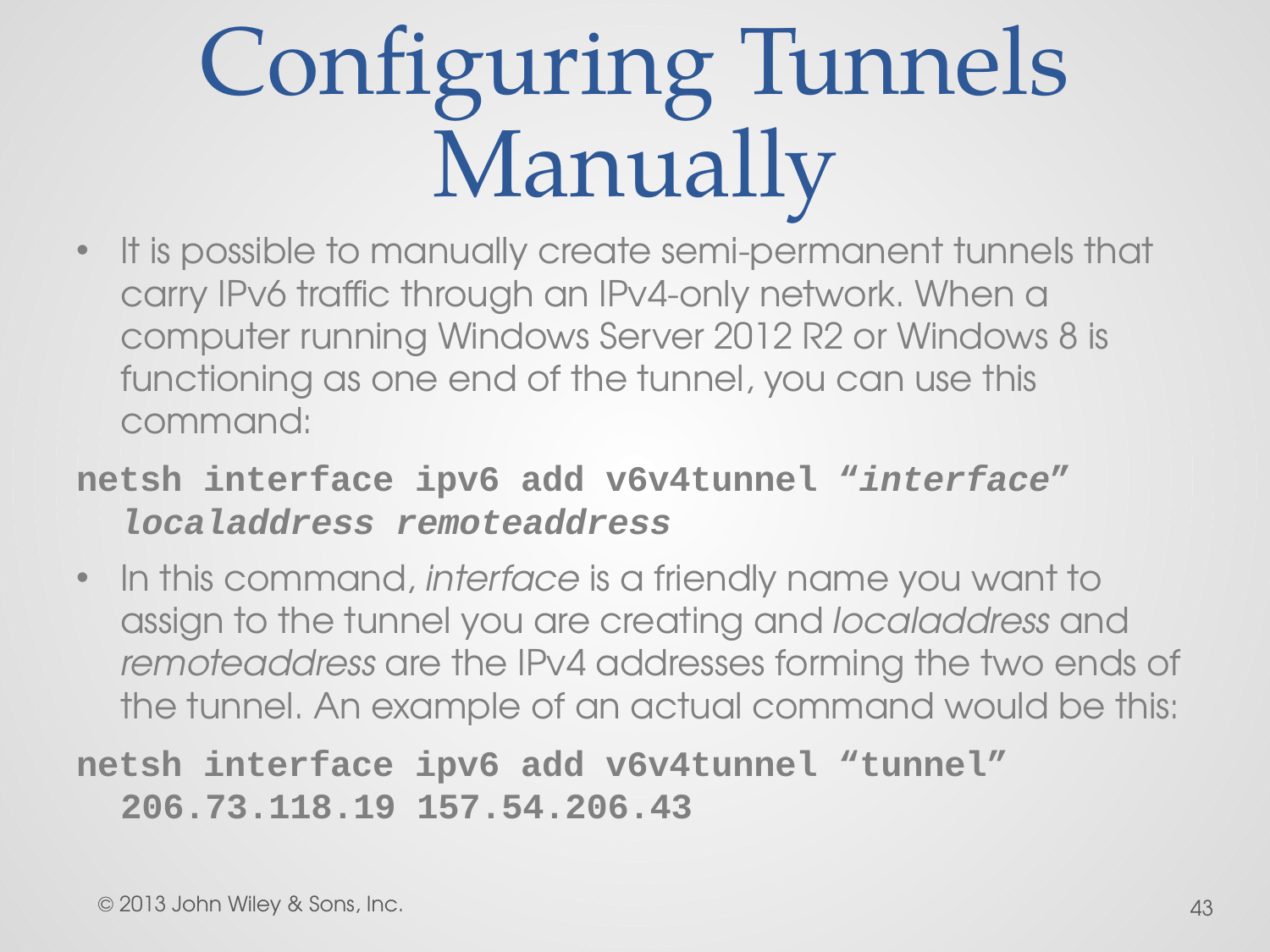

# Configuring Tunnels Manually
It is possible to manually create semi-permanent tunnels that carry IPv6 traffic through an IPv4-only network. When a computer running Windows Server 2012 R2 or Windows 8 is functioning as one end of the tunnel, you can use this command:
netsh interface ipv6 add v6v4tunnel “interface” localaddress remoteaddress
In this command, interface is a friendly name you want to assign to the tunnel you are creating and localaddress and remoteaddress are the IPv4 addresses forming the two ends of the tunnel. An example of an actual command would be this:
netsh interface ipv6 add v6v4tunnel “tunnel” 206.73.118.19 157.54.206.43

© 2013 John Wiley & Sons, Inc.
43